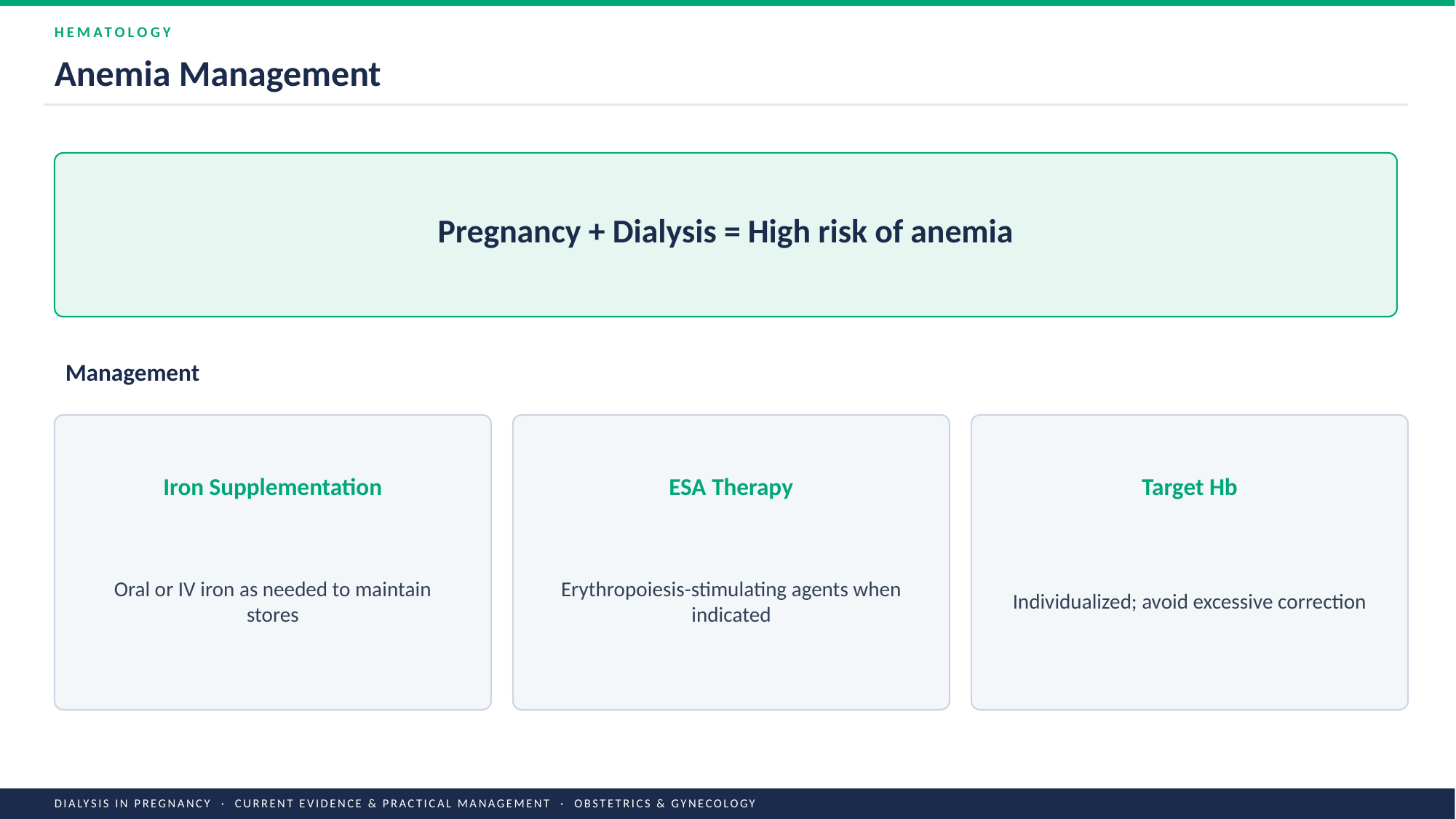

HEMATOLOGY
Anemia Management

Pregnancy + Dialysis = High risk of anemia
Management

Iron Supplementation
ESA Therapy
Target Hb
Oral or IV iron as needed to maintain stores
Erythropoiesis-stimulating agents when indicated
Individualized; avoid excessive correction

DIALYSIS IN PREGNANCY  ·  CURRENT EVIDENCE & PRACTICAL MANAGEMENT  ·  OBSTETRICS & GYNECOLOGY